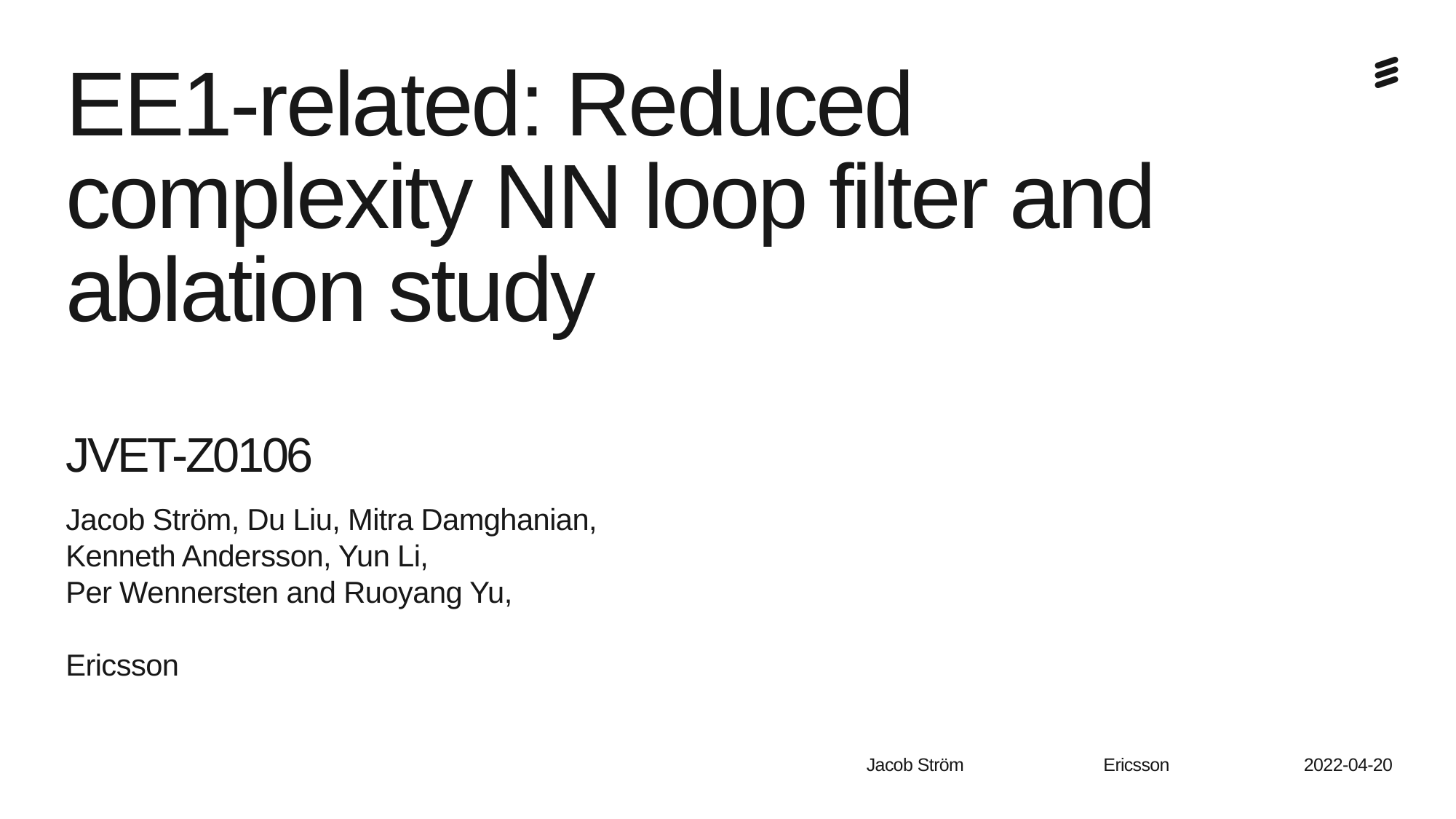

# EE1-related: Reduced complexity NN loop filter and ablation study JVET-Z0106
Jacob Ström, Du Liu, Mitra Damghanian, Kenneth Andersson, Yun Li,
Per Wennersten and Ruoyang Yu,

Ericsson

Ericsson
2022-04-20
Jacob Ström